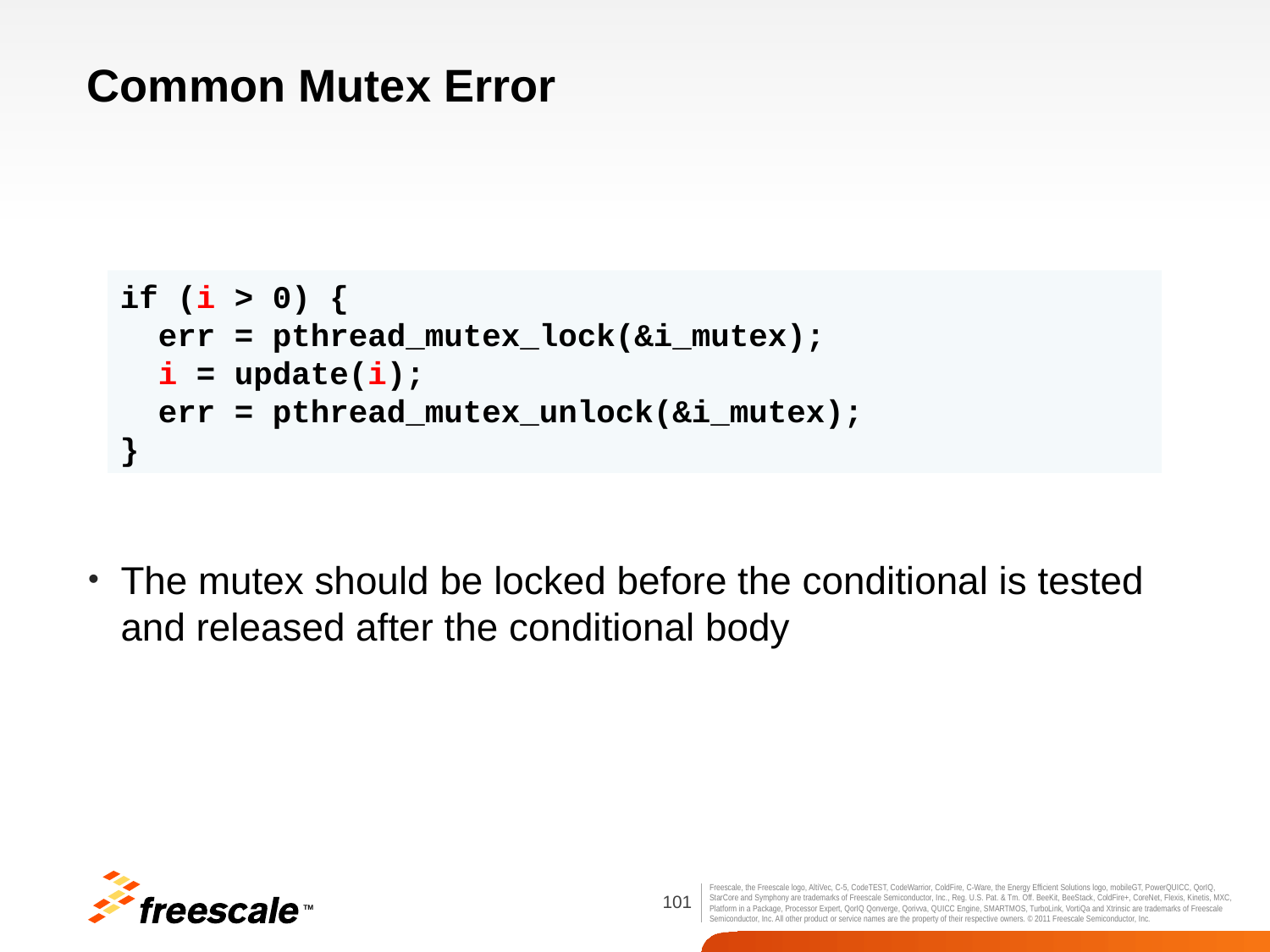

# Common Mutex Error
if (i > 0) {
  err = pthread_mutex_lock(&i_mutex);
  i = update(i);
  err = pthread_mutex_unlock(&i_mutex);
}
The mutex should be locked before the conditional is tested and released after the conditional body